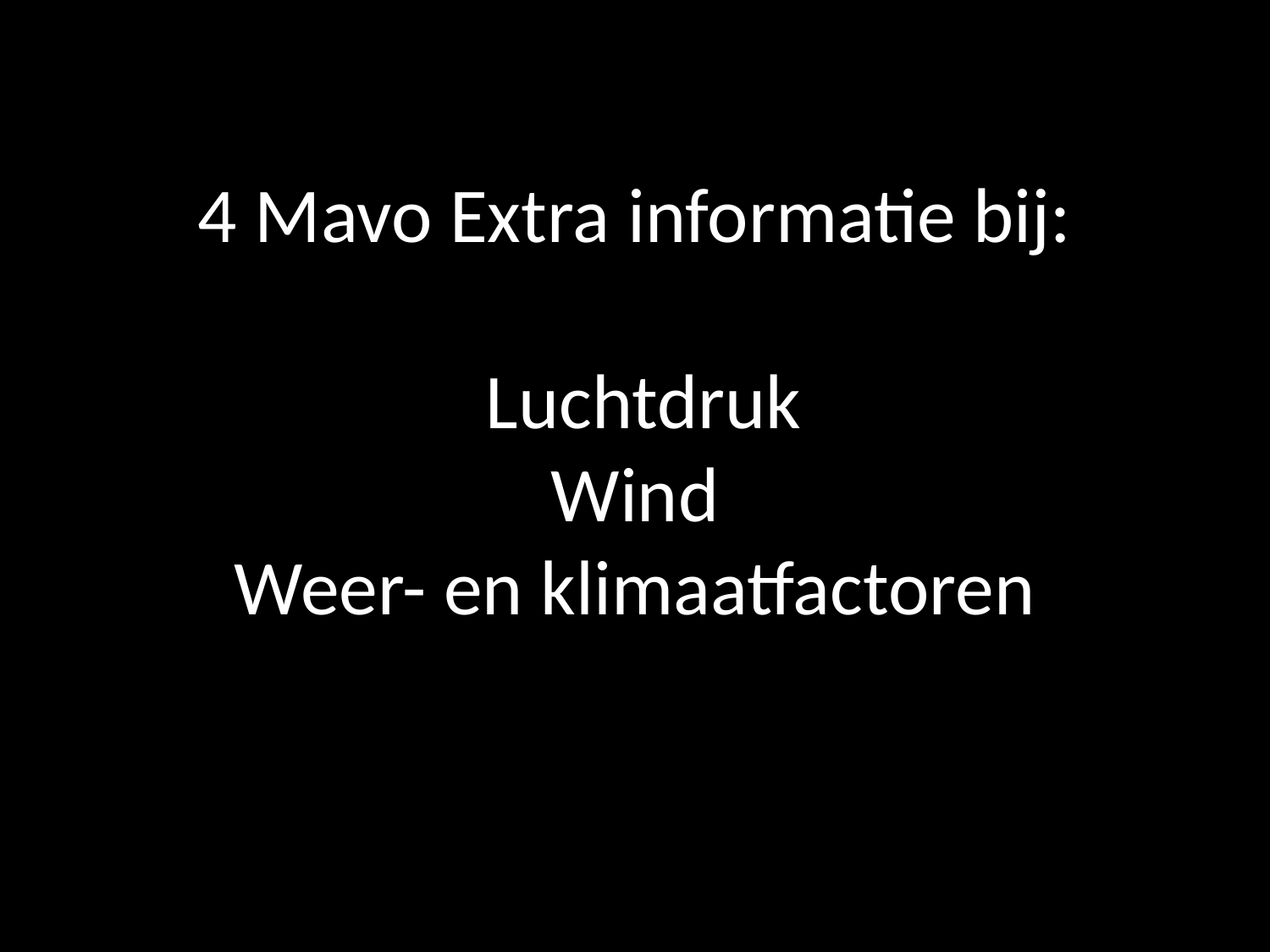

# 4 Mavo Extra informatie bij: Luchtdruk Wind Weer- en klimaatfactoren